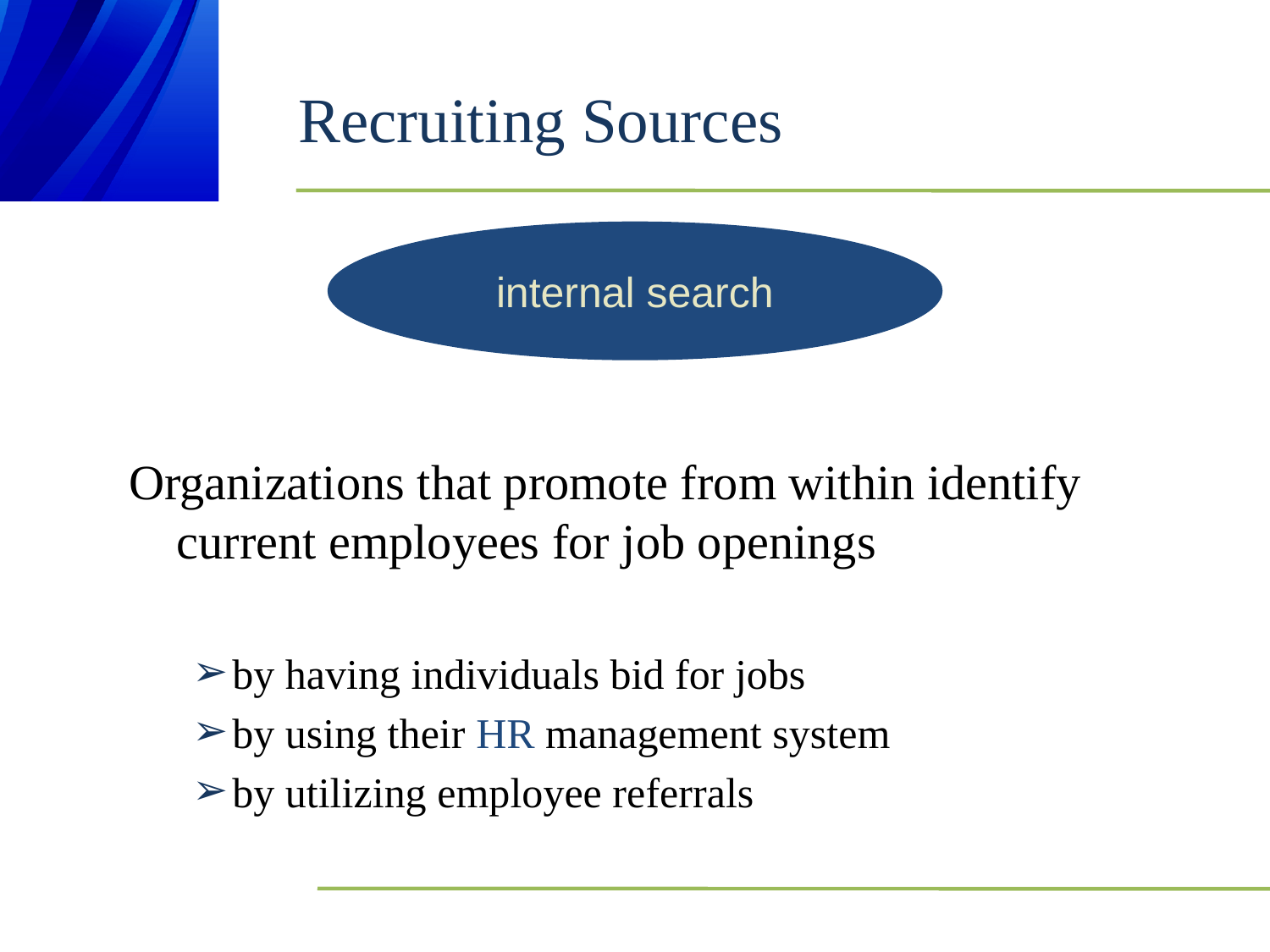

# Recruiting Sources
internal search
Organizations that promote from within identify current employees for job openings

by having individuals bid for jobs
by using their HR management system
by utilizing employee referrals